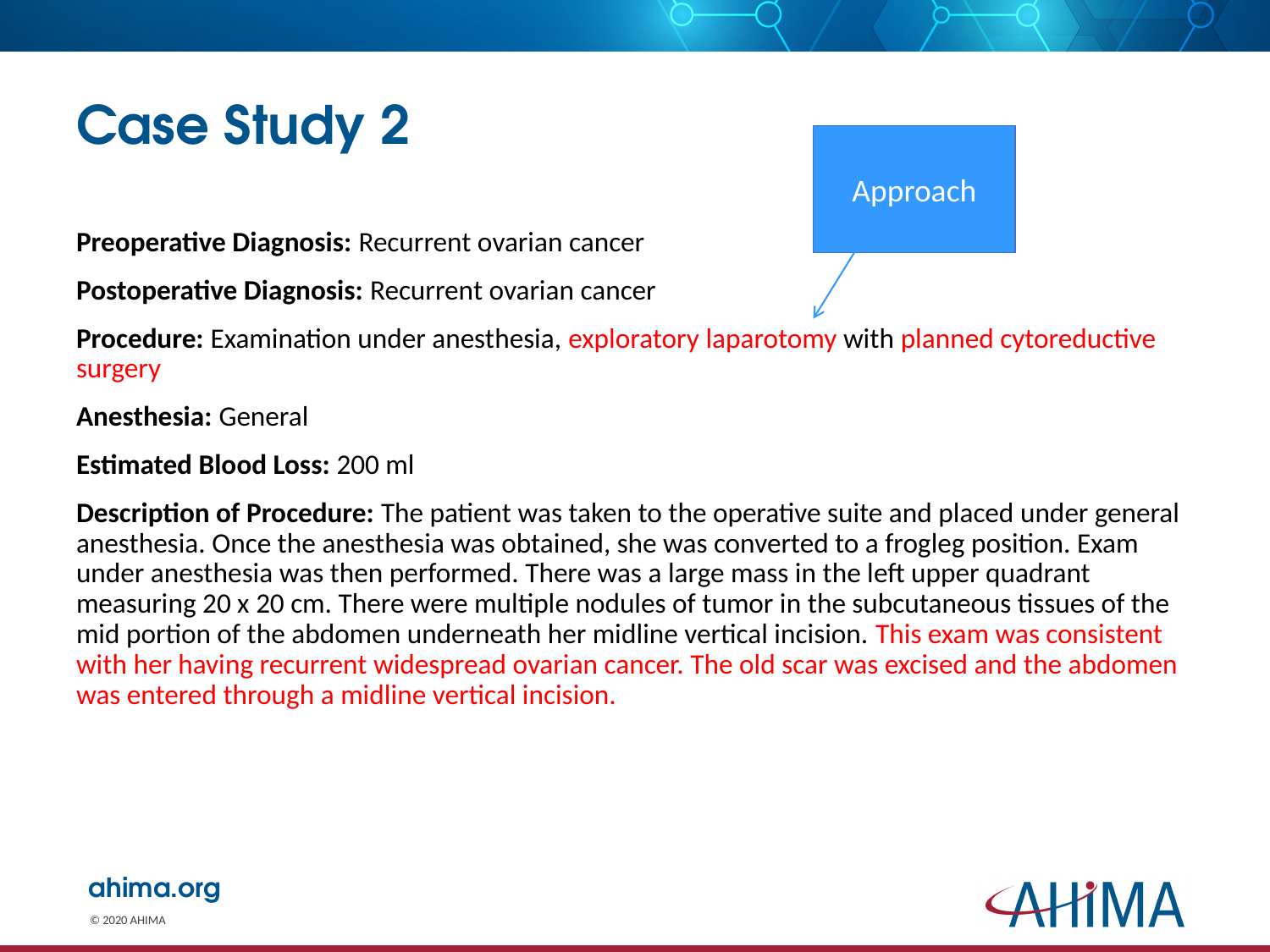

# Case Study 2
Approach
Preoperative Diagnosis: Recurrent ovarian cancer
Postoperative Diagnosis: Recurrent ovarian cancer
Procedure: Examination under anesthesia, exploratory laparotomy with planned cytoreductive surgery
Anesthesia: General
Estimated Blood Loss: 200 ml
Description of Procedure: The patient was taken to the operative suite and placed under general anesthesia. Once the anesthesia was obtained, she was converted to a frogleg position. Exam under anesthesia was then performed. There was a large mass in the left upper quadrant measuring 20 x 20 cm. There were multiple nodules of tumor in the subcutaneous tissues of the mid portion of the abdomen underneath her midline vertical incision. This exam was consistent with her having recurrent widespread ovarian cancer. The old scar was excised and the abdomen was entered through a midline vertical incision.